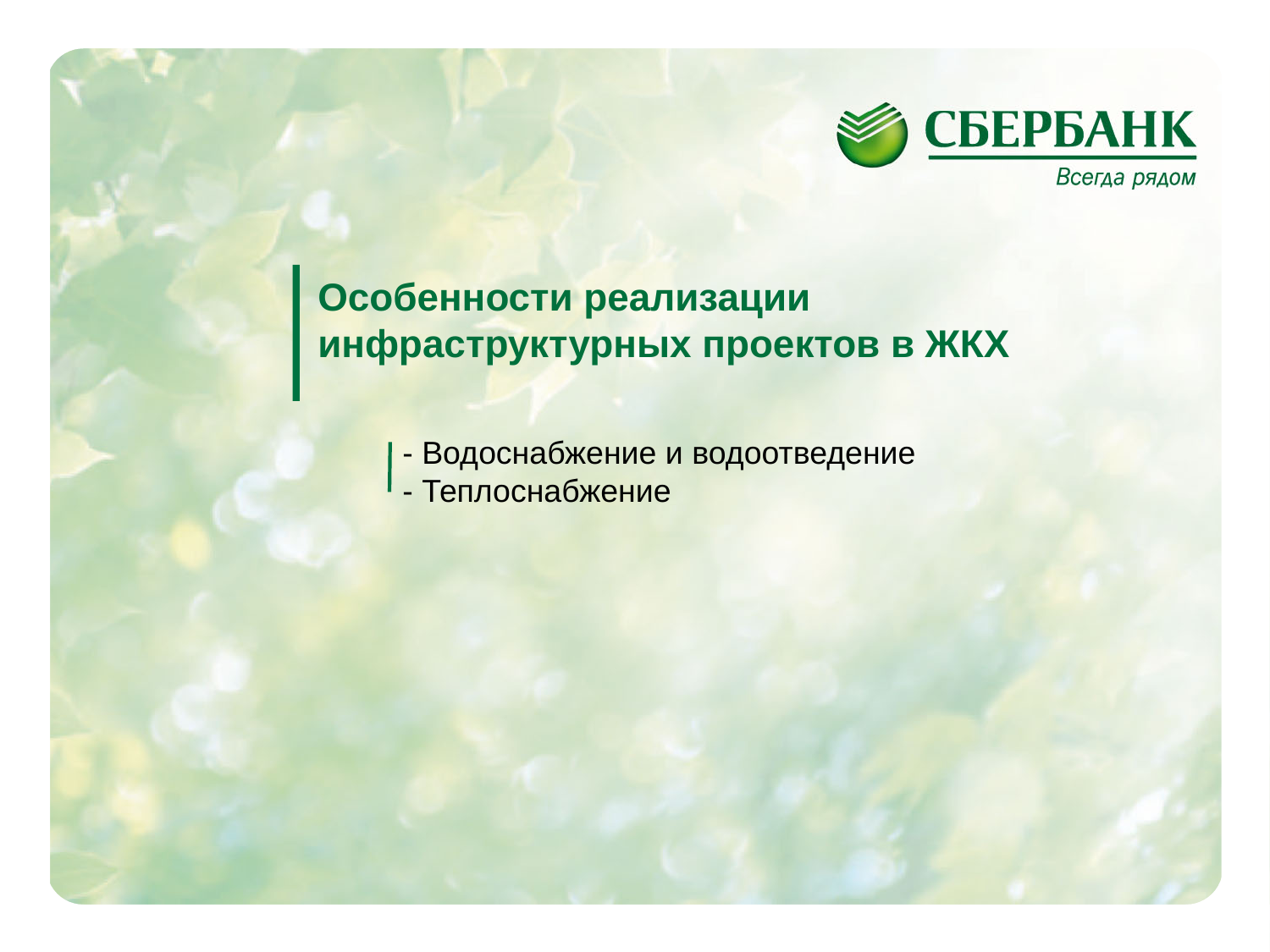

# Особенности реализации инфраструктурных проектов в ЖКХ
- Водоснабжение и водоотведение
- Теплоснабжение